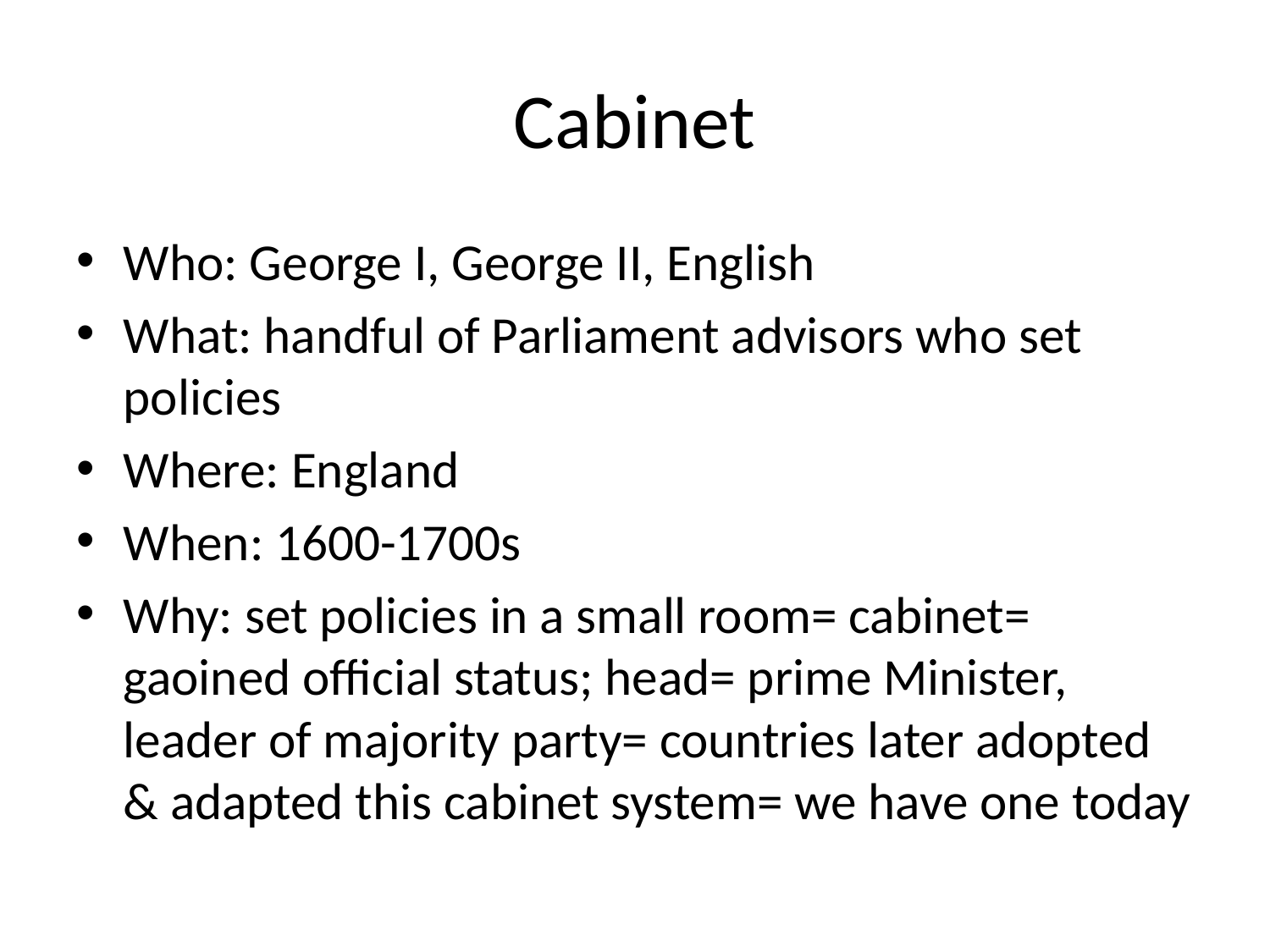

# Cabinet
Who: George I, George II, English
What: handful of Parliament advisors who set policies
Where: England
When: 1600-1700s
Why: set policies in a small room= cabinet= gaoined official status; head= prime Minister, leader of majority party= countries later adopted & adapted this cabinet system= we have one today